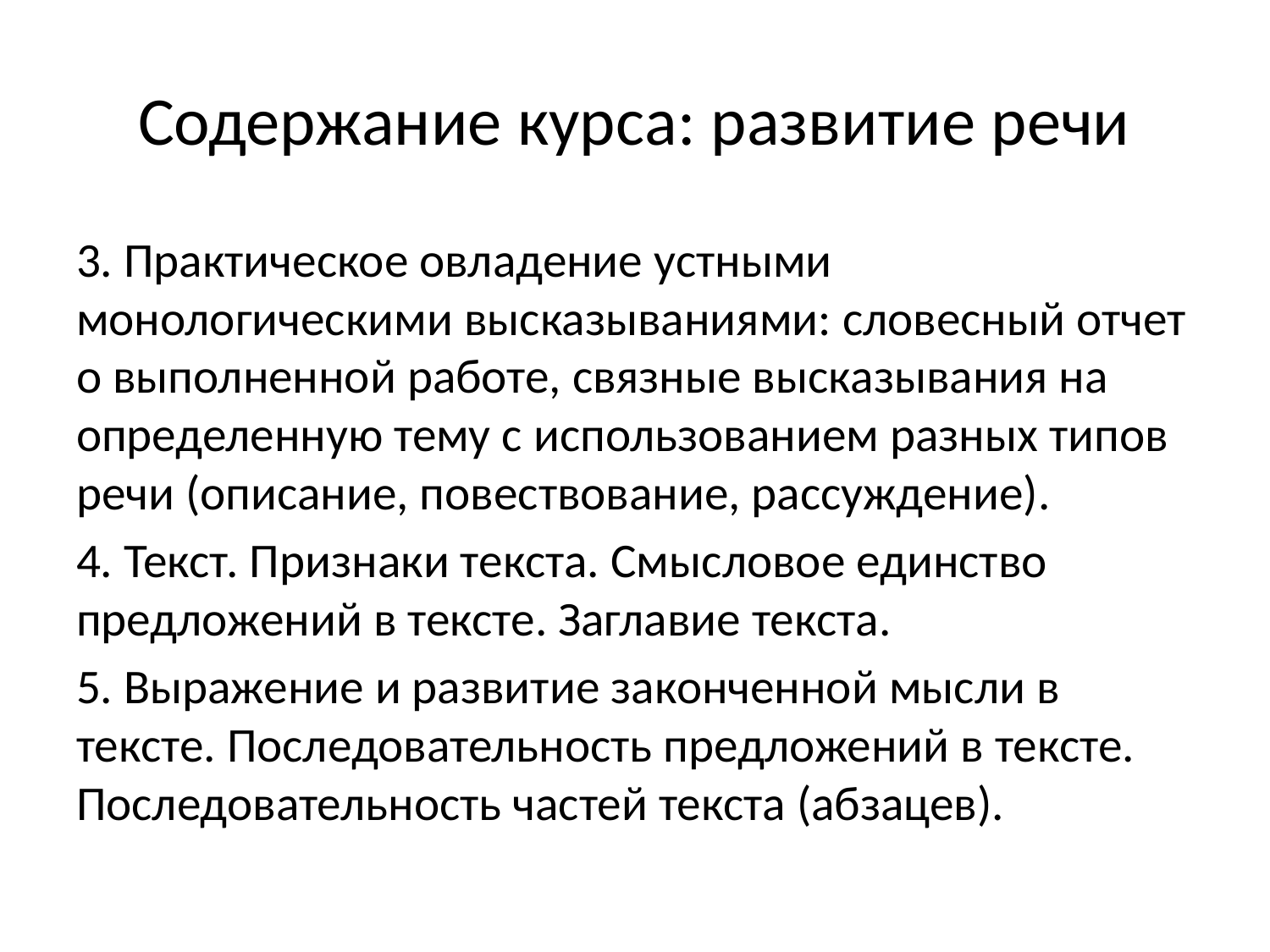

# Содержание курса: развитие речи
3. Практическое овладение устными монологическими высказываниями: словесный отчет о выполненной работе, связные высказывания на определенную тему с использованием разных типов речи (описание, повествование, рассуждение).
4. Текст. Признаки текста. Смысловое единство предложений в тексте. Заглавие текста.
5. Выражение и развитие законченной мысли в тексте. Последовательность предложений в тексте. Последовательность частей текста (абзацев).